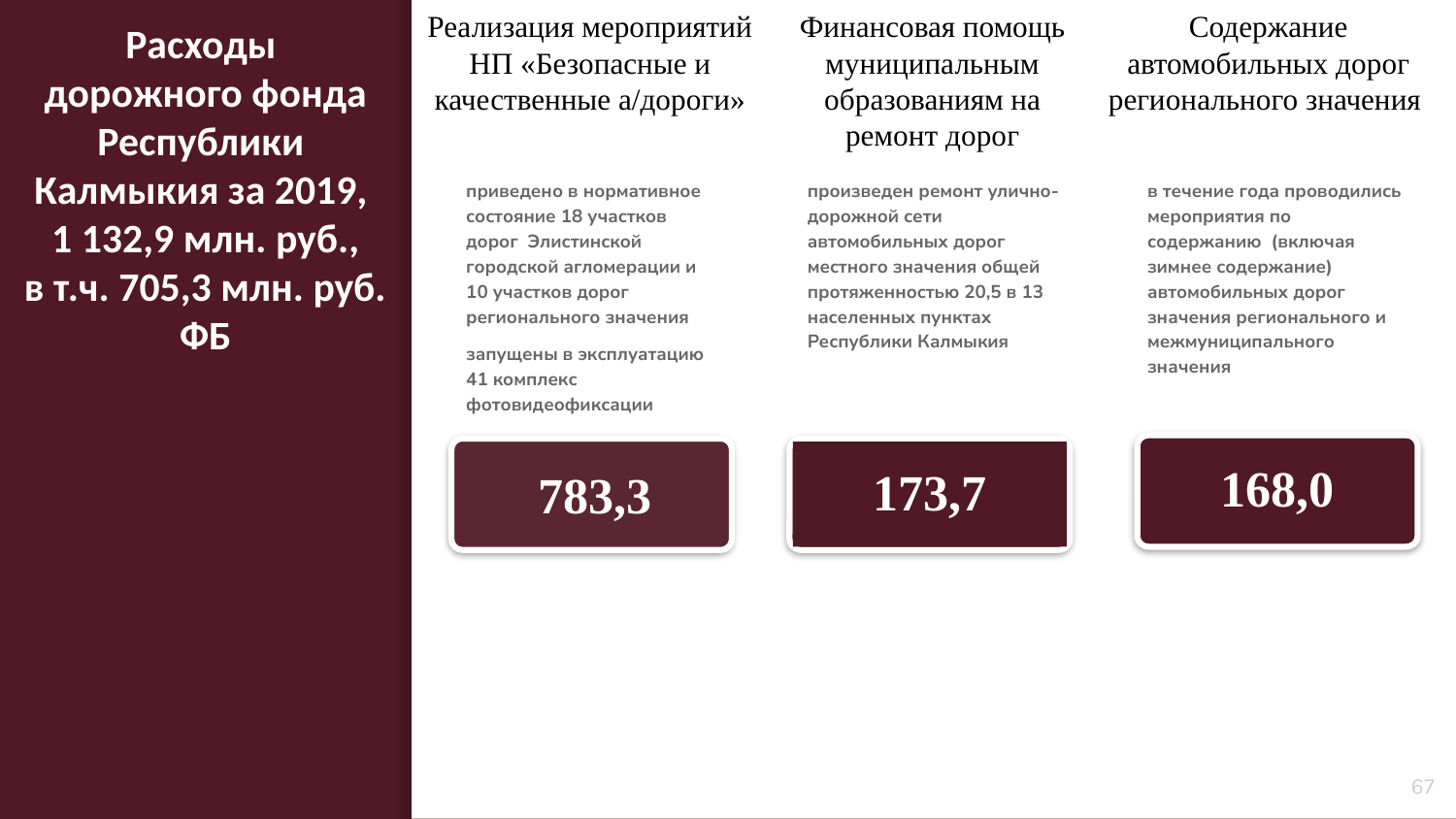

Реализация мероприятий НП «Безопасные и качественные а/дороги»
Финансовая помощь муниципальным образованиям на ремонт дорог
Содержание автомобильных дорог регионального значения

# Расходы дорожного фонда Республики Калмыкия за 2019, 1 132,9 млн. руб., в т.ч. 705,3 млн. руб. ФБ
приведено в нормативное состояние 18 участков дорог  Элистинской городской агломерации и 10 участков дорог регионального значения
запущены в эксплуатацию 41 комплекс фотовидеофиксации
произведен ремонт улично-дорожной сети  автомобильных дорог местного значения общей протяженностью 20,5 в 13 населенных пунктах  Республики Калмыкия
в течение года проводились мероприятия по содержанию  (включая зимнее содержание) автомобильных дорог значения регионального и межмуниципального значения

168,0

783,3

173,7
67